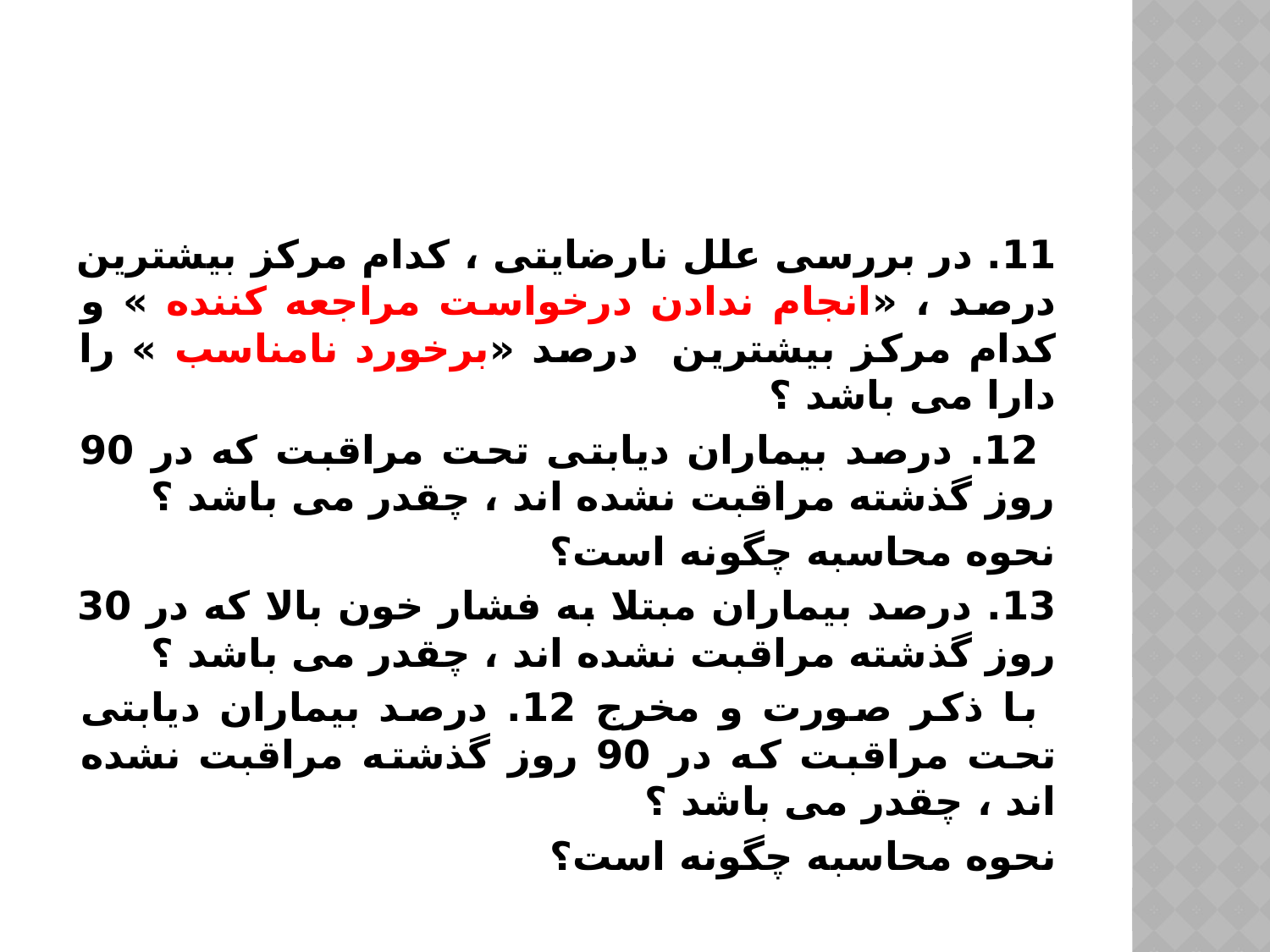

11. در بررسی علل نارضایتی ، کدام مرکز بیشترین درصد ، «انجام ندادن درخواست مراجعه کننده » و کدام مرکز بیشترین  درصد «برخورد نامناسب » را دارا می باشد ؟
 12. درصد بیماران دیابتی تحت مراقبت که در 90 روز گذشته مراقبت نشده اند ، چقدر می باشد ؟
نحوه محاسبه چگونه است؟
13. درصد بیماران مبتلا به فشار خون بالا که در 30 روز گذشته مراقبت نشده اند ، چقدر می باشد ؟
 با ذکر صورت و مخرج 12. درصد بیماران دیابتی تحت مراقبت که در 90 روز گذشته مراقبت نشده اند ، چقدر می باشد ؟
نحوه محاسبه چگونه است؟